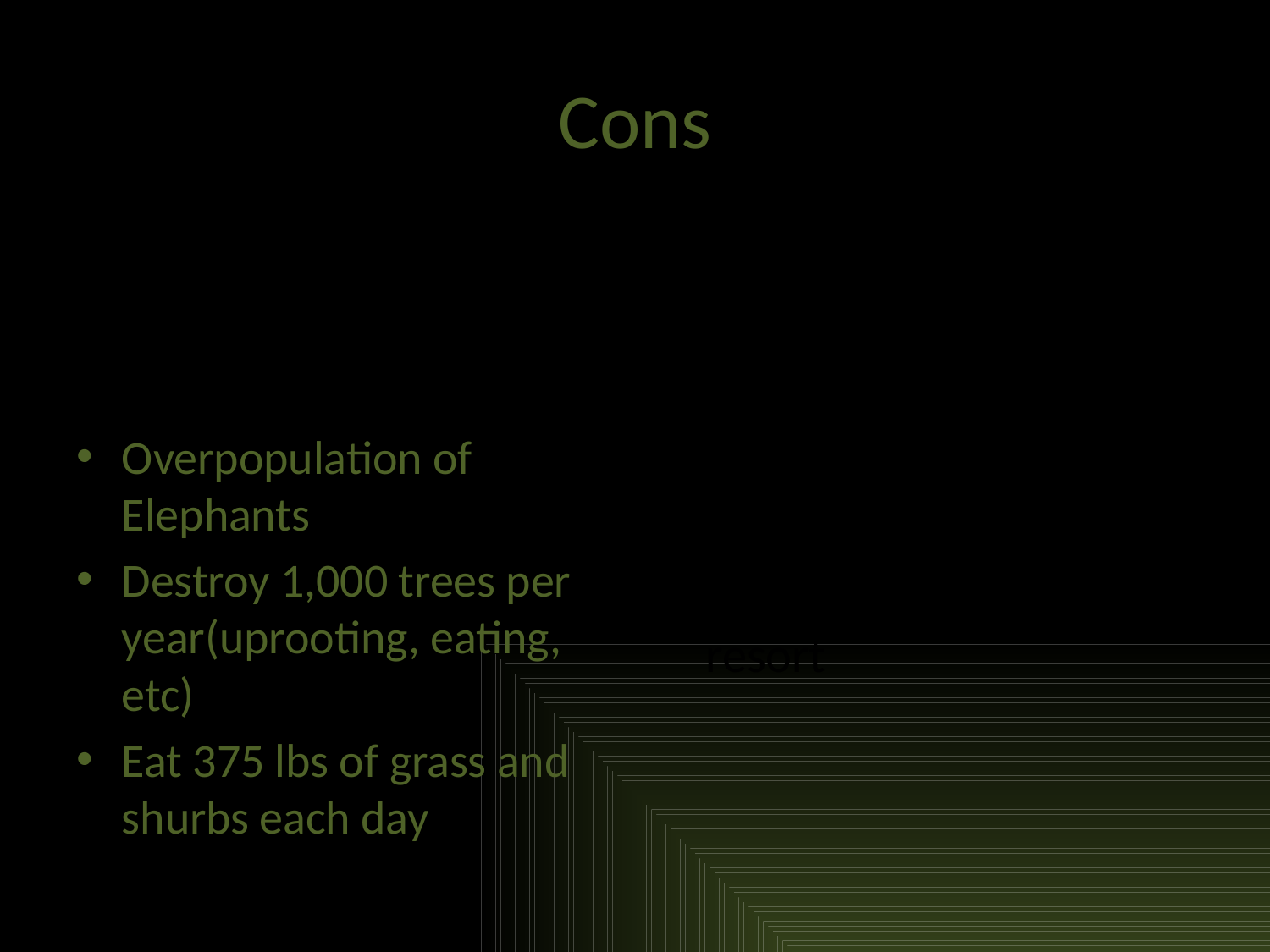

# Cons
unsuccessful

Overpopulation of Elephants
Destroy 1,000 trees per year(uprooting, eating, etc)
Eat 375 lbs of grass and shurbs each day

Relocation and sterilization of females
Culling is used as last resort